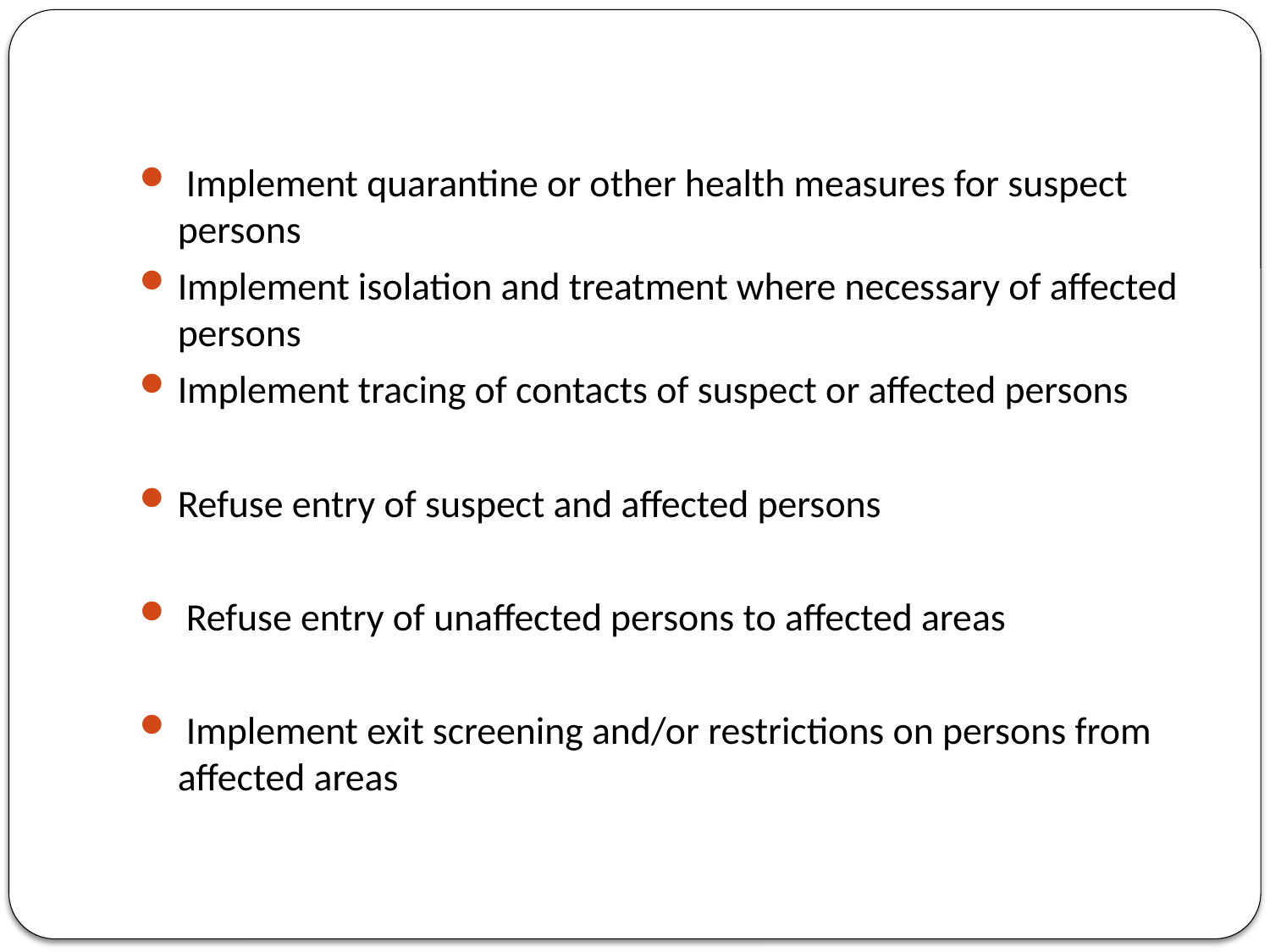

Implement quarantine or other health measures for suspect persons
Implement isolation and treatment where necessary of affected persons
Implement tracing of contacts of suspect or affected persons

Refuse entry of suspect and affected persons

 Refuse entry of unaffected persons to affected areas

 Implement exit screening and/or restrictions on persons from affected areas